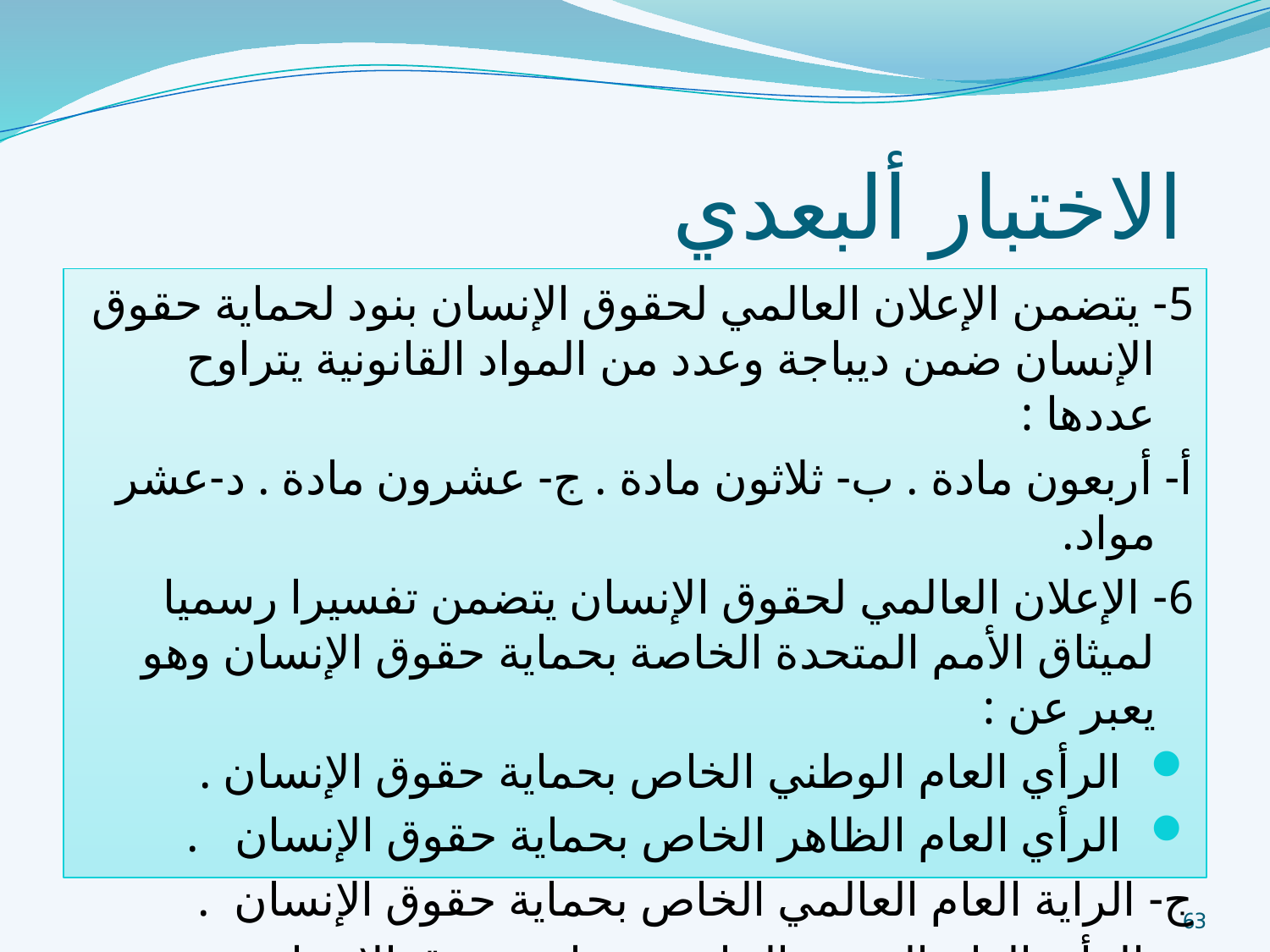

# الاختبار ألبعدي
5- يتضمن الإعلان العالمي لحقوق الإنسان بنود لحماية حقوق الإنسان ضمن ديباجة وعدد من المواد القانونية يتراوح عددها :
أ- أربعون مادة . ب- ثلاثون مادة . ج- عشرون مادة . د-عشر مواد.
6- الإعلان العالمي لحقوق الإنسان يتضمن تفسيرا رسميا لميثاق الأمم المتحدة الخاصة بحماية حقوق الإنسان وهو يعبر عن :
الرأي العام الوطني الخاص بحماية حقوق الإنسان .
الرأي العام الظاهر الخاص بحماية حقوق الإنسان   .
ج- الراية العام العالمي الخاص بحماية حقوق الإنسان  .
د- الرأي العام المتغير الخاص بحماية حقوق الإنسان

63